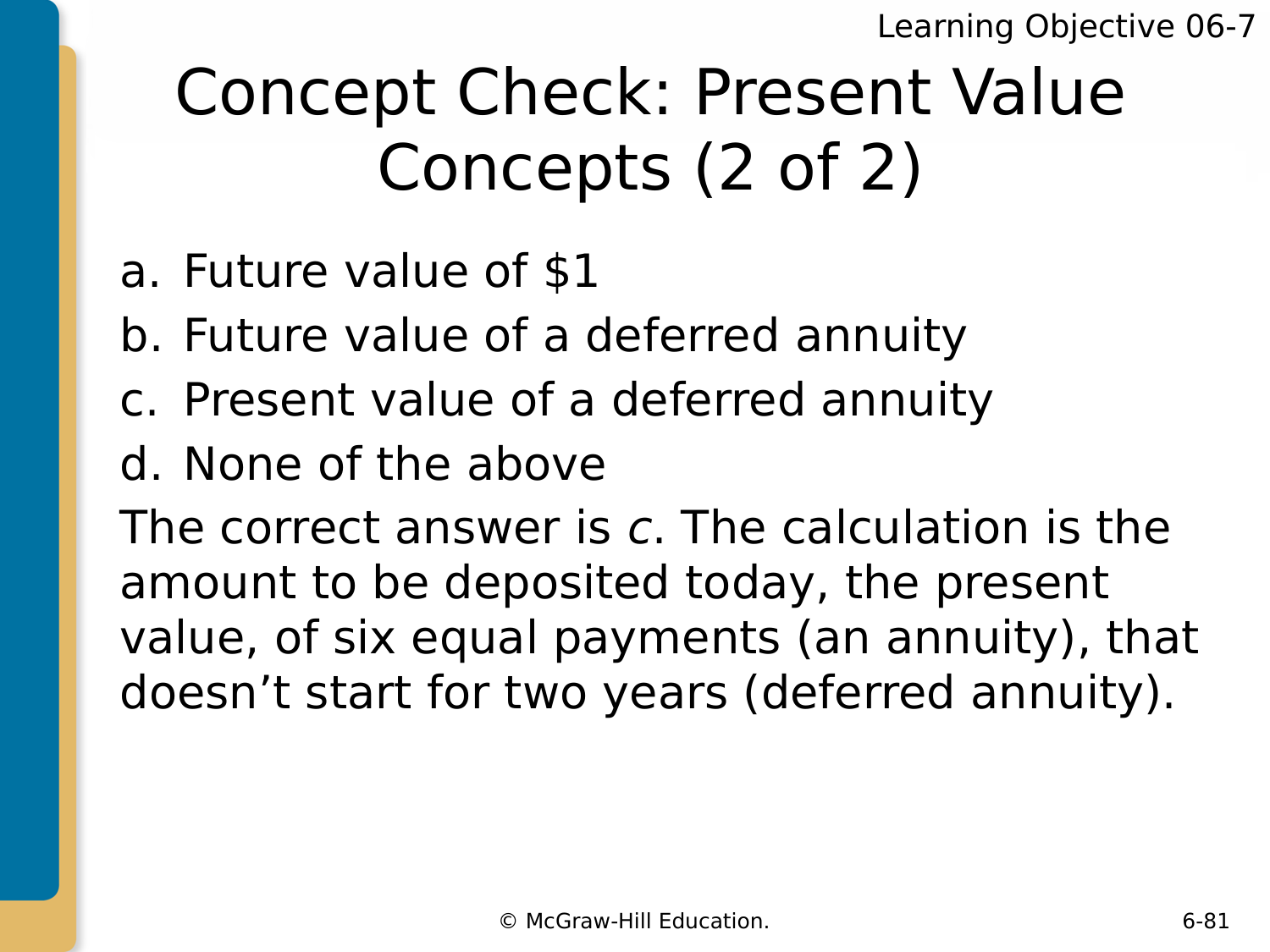

Learning Objective 06-7
# Concept Check: Present Value Concepts (2 of 2)
Future value of $1
Future value of a deferred annuity
Present value of a deferred annuity
None of the above
The correct answer is c. The calculation is the amount to be deposited today, the present value, of six equal payments (an annuity), that doesn’t start for two years (deferred annuity).